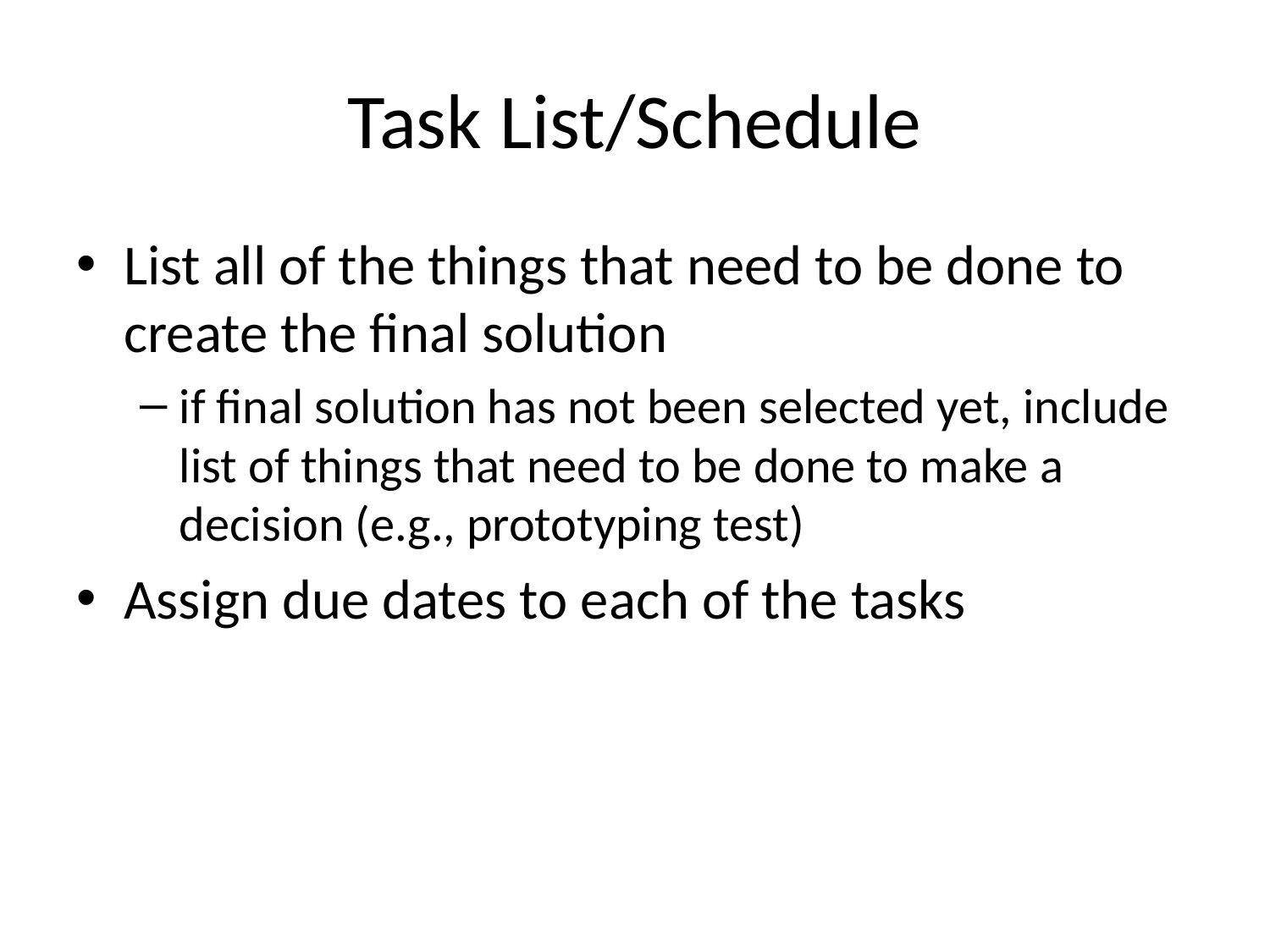

# Task List/Schedule
List all of the things that need to be done to create the final solution
if final solution has not been selected yet, include list of things that need to be done to make a decision (e.g., prototyping test)
Assign due dates to each of the tasks